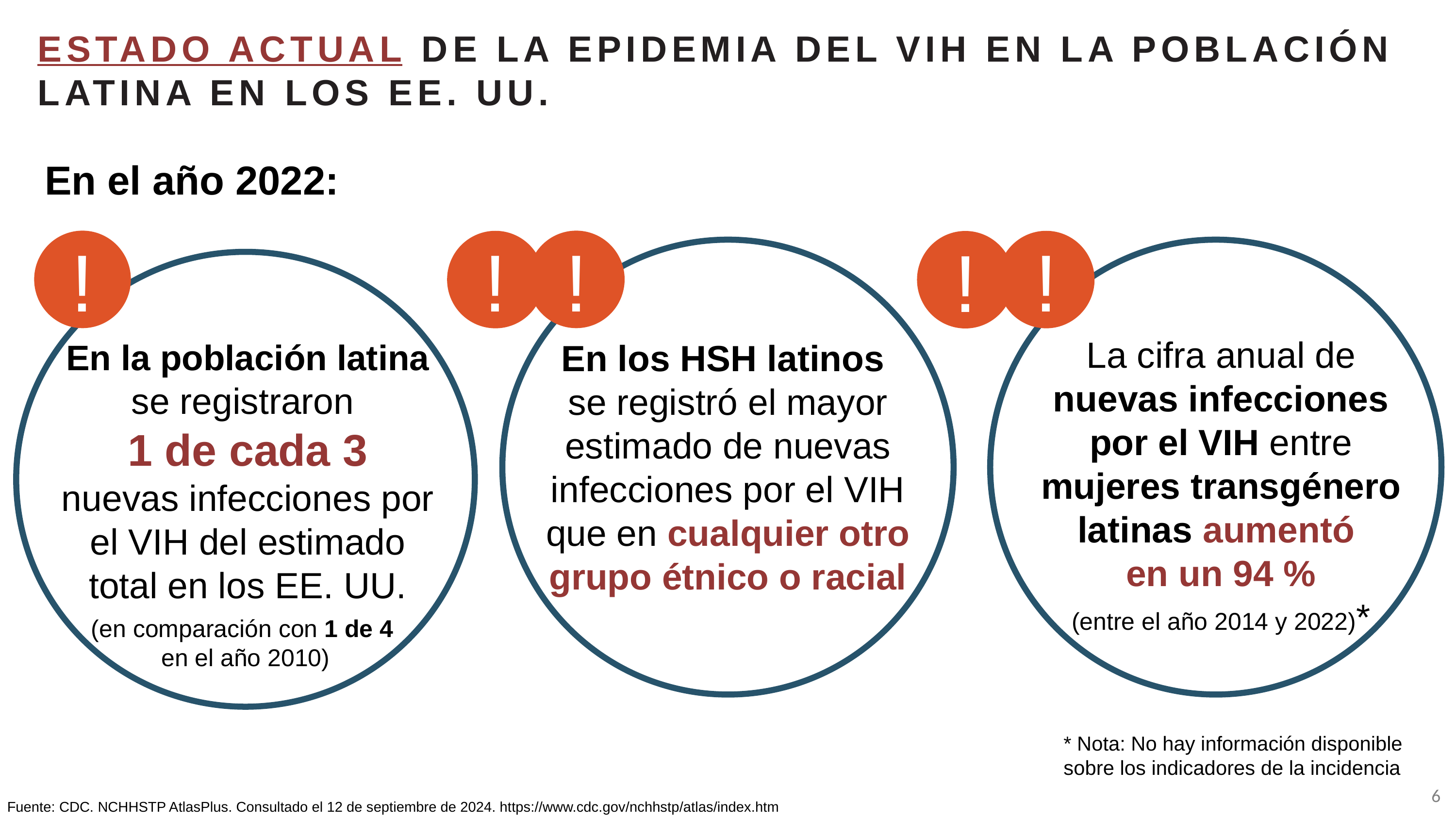

ESTADO ACTUAL DE LA EPIDEMIA DEL VIH EN LA POBLACIÓN LATINA EN LOS EE. UU.
En el año 2022:
!
!
!
!
!

La cifra anual de nuevas infecciones por el VIH entre mujeres transgénero latinas aumentó
en un 94 %
(entre el año 2014 y 2022)*
En los HSH latinos
se registró el mayor estimado de nuevas infecciones por el VIH que en cualquier otro grupo étnico o racial
En la población latina
se registraron
1 de cada 3
nuevas infecciones por el VIH del estimado total en los EE. UU.
(en comparación con 1 de 4
en el año 2010)
* Nota: No hay información disponible sobre los indicadores de la incidencia
6
Fuente: CDC. NCHHSTP AtlasPlus. Consultado el 12 de septiembre de 2024. https://www.cdc.gov/nchhstp/atlas/index.htm